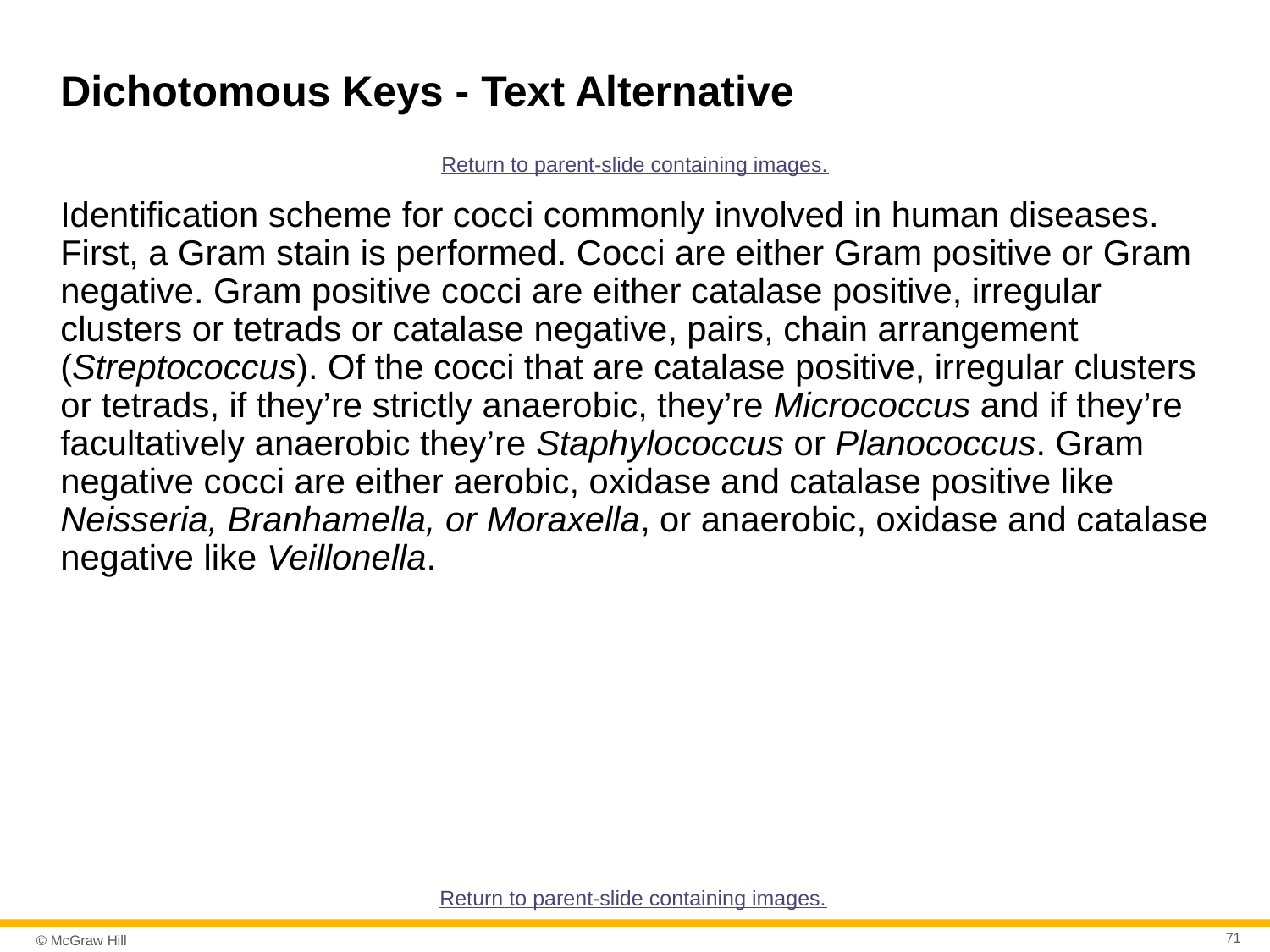

# Dichotomous Keys - Text Alternative
Return to parent-slide containing images.
Identification scheme for cocci commonly involved in human diseases. First, a Gram stain is performed. Cocci are either Gram positive or Gram negative. Gram positive cocci are either catalase positive, irregular clusters or tetrads or catalase negative, pairs, chain arrangement (Streptococcus). Of the cocci that are catalase positive, irregular clusters or tetrads, if they’re strictly anaerobic, they’re Micrococcus and if they’re facultatively anaerobic they’re Staphylococcus or Planococcus. Gram negative cocci are either aerobic, oxidase and catalase positive like Neisseria, Branhamella, or Moraxella, or anaerobic, oxidase and catalase negative like Veillonella.
Return to parent-slide containing images.